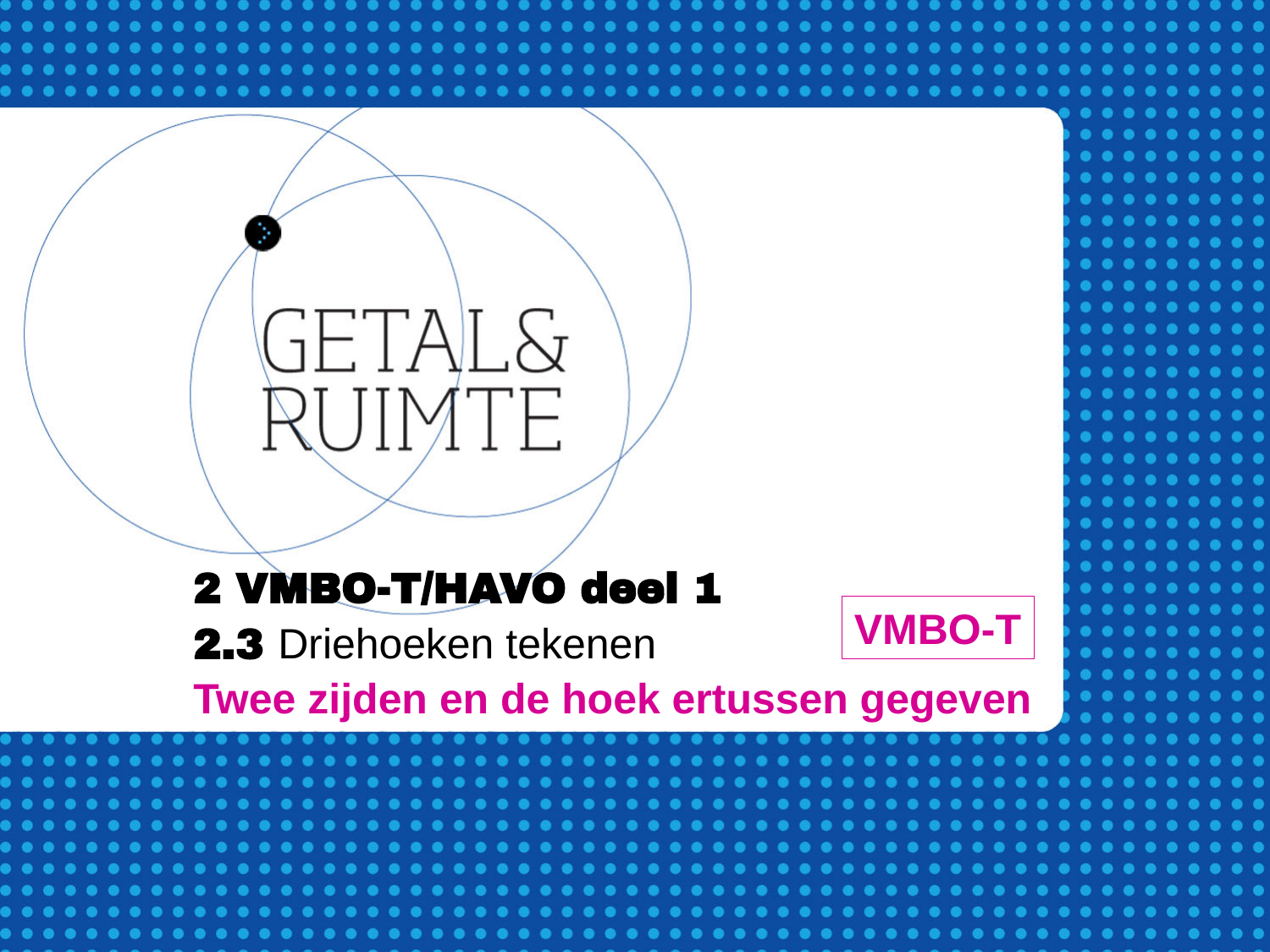

2 VMBO-T/HAVO deel 1
2.3 Driehoeken tekenen
Twee zijden en de hoek ertussen gegeven

VMBO-T